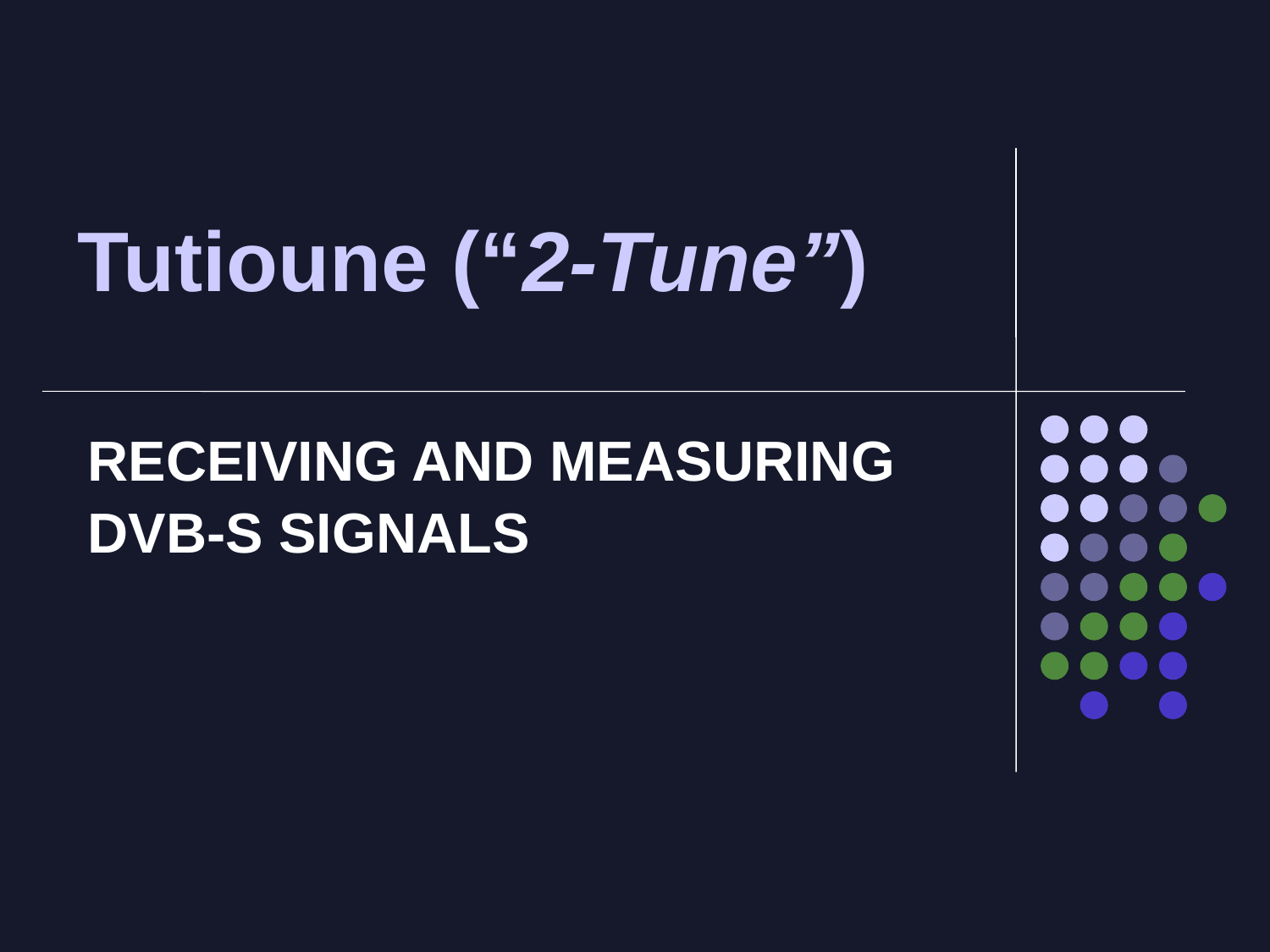

# Tutioune (“2-Tune”)
RECEIVING AND MEASURING
DVB-S SIGNALS